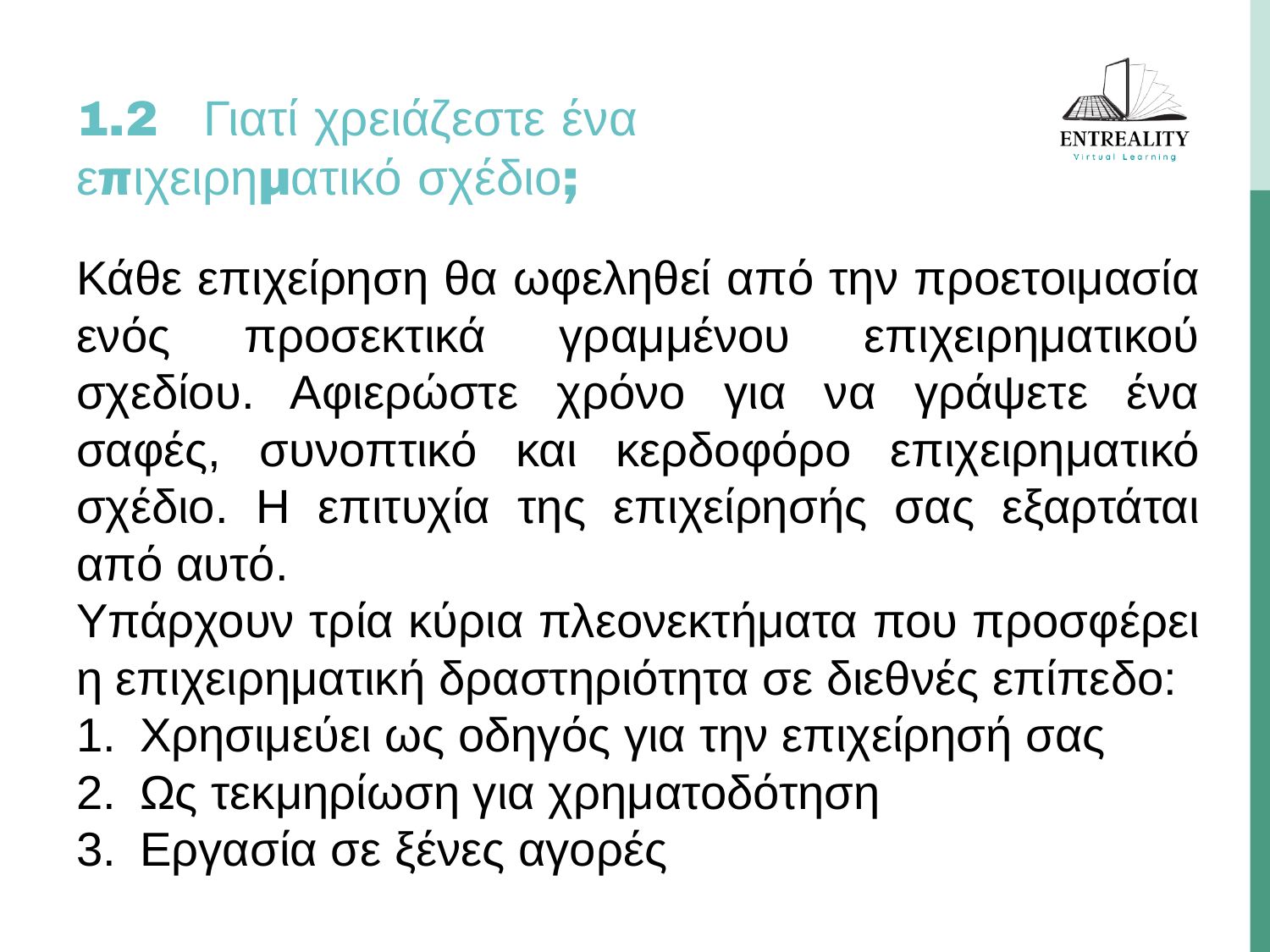

# 1.2	Γιατί χρειάζεστε ένα επιχειρηματικό σχέδιο;
Κάθε επιχείρηση θα ωφεληθεί από την προετοιμασία ενός προσεκτικά γραμμένου επιχειρηματικού σχεδίου. Αφιερώστε χρόνο για να γράψετε ένα σαφές, συνοπτικό και κερδοφόρο επιχειρηματικό σχέδιο. Η επιτυχία της επιχείρησής σας εξαρτάται από αυτό.
Υπάρχουν τρία κύρια πλεονεκτήματα που προσφέρει η επιχειρηματική δραστηριότητα σε διεθνές επίπεδο:
Χρησιμεύει ως οδηγός για την επιχείρησή σας
Ως τεκμηρίωση για χρηματοδότηση
Εργασία σε ξένες αγορές